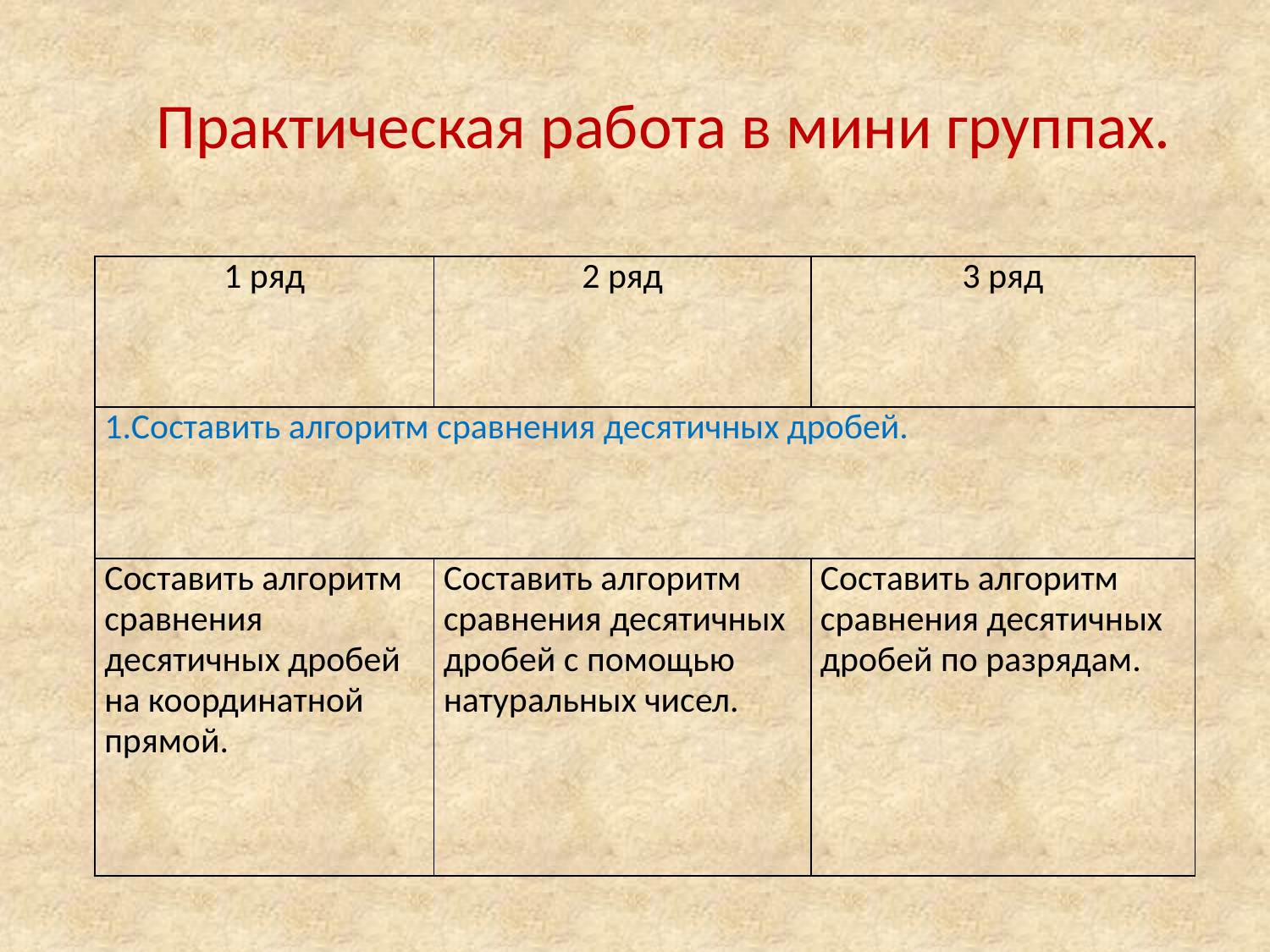

# Практическая работа в мини группах.
| 1 ряд | 2 ряд | 3 ряд |
| --- | --- | --- |
| 1.Составить алгоритм сравнения десятичных дробей. |  |  |
| Составить алгоритм сравнения десятичных дробей на координатной прямой. | Составить алгоритм сравнения десятичных дробей с помощью натуральных чисел. | Составить алгоритм сравнения десятичных дробей по разрядам. |